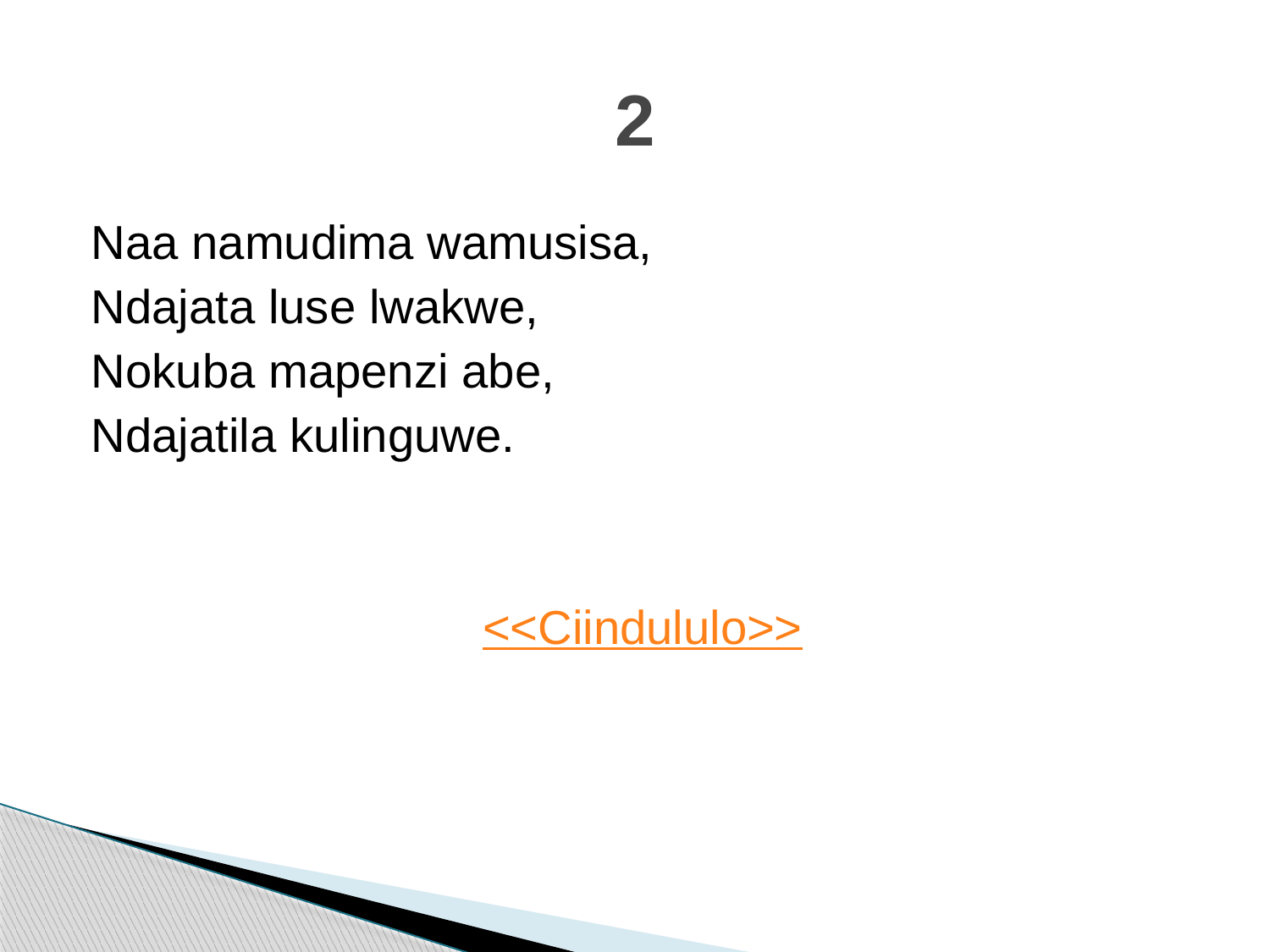

# 2
Naa namudima wamusisa,
Ndajata luse lwakwe,
Nokuba mapenzi abe,
Ndajatila kulinguwe.

<<Ciindululo>>